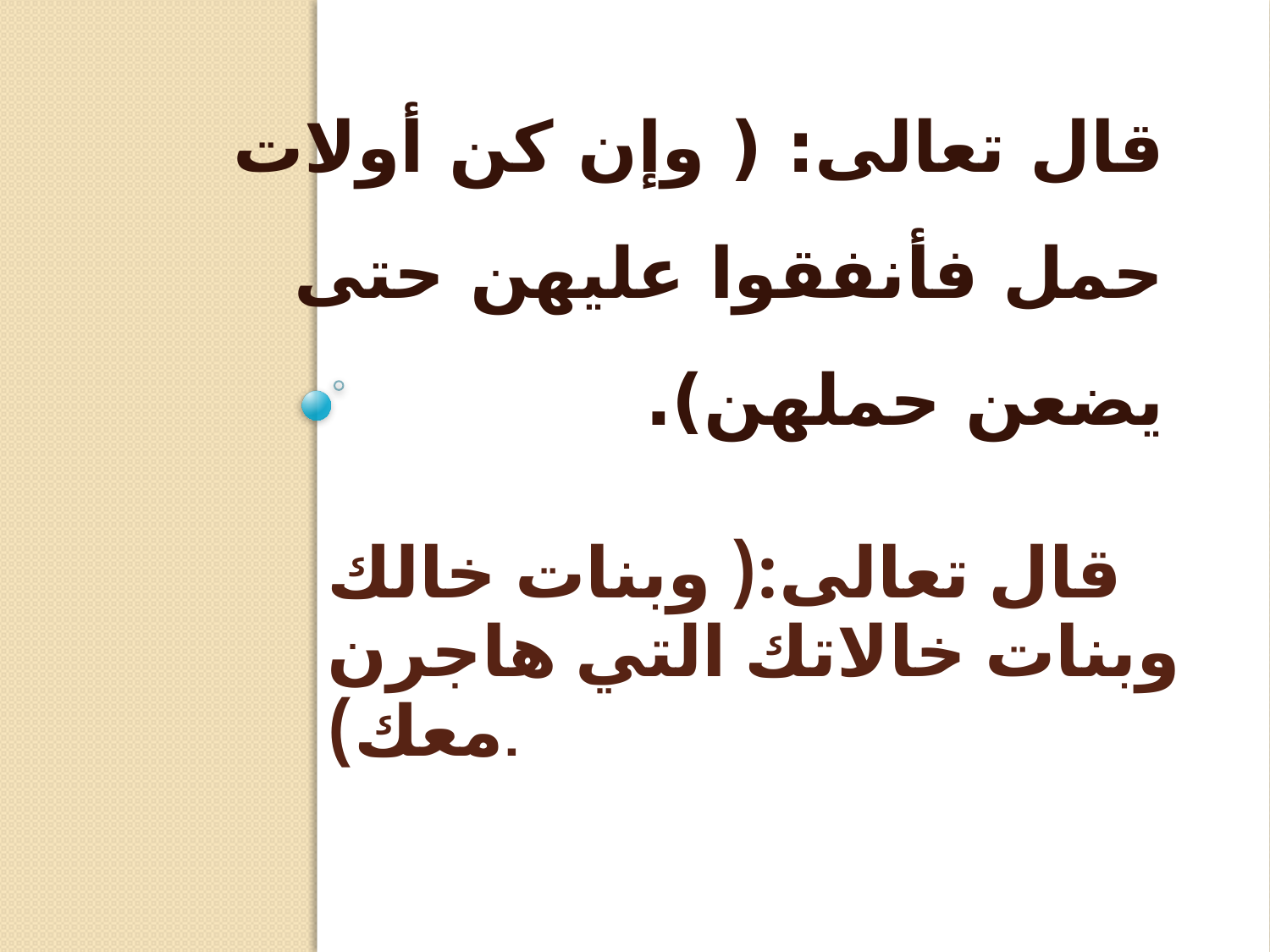

قال تعالى: ( وإن كن أولات حمل فأنفقوا عليهن حتى يضعن حملهن).
# قال تعالى:( وبنات خالك وبنات خالاتك التي هاجرن معك).